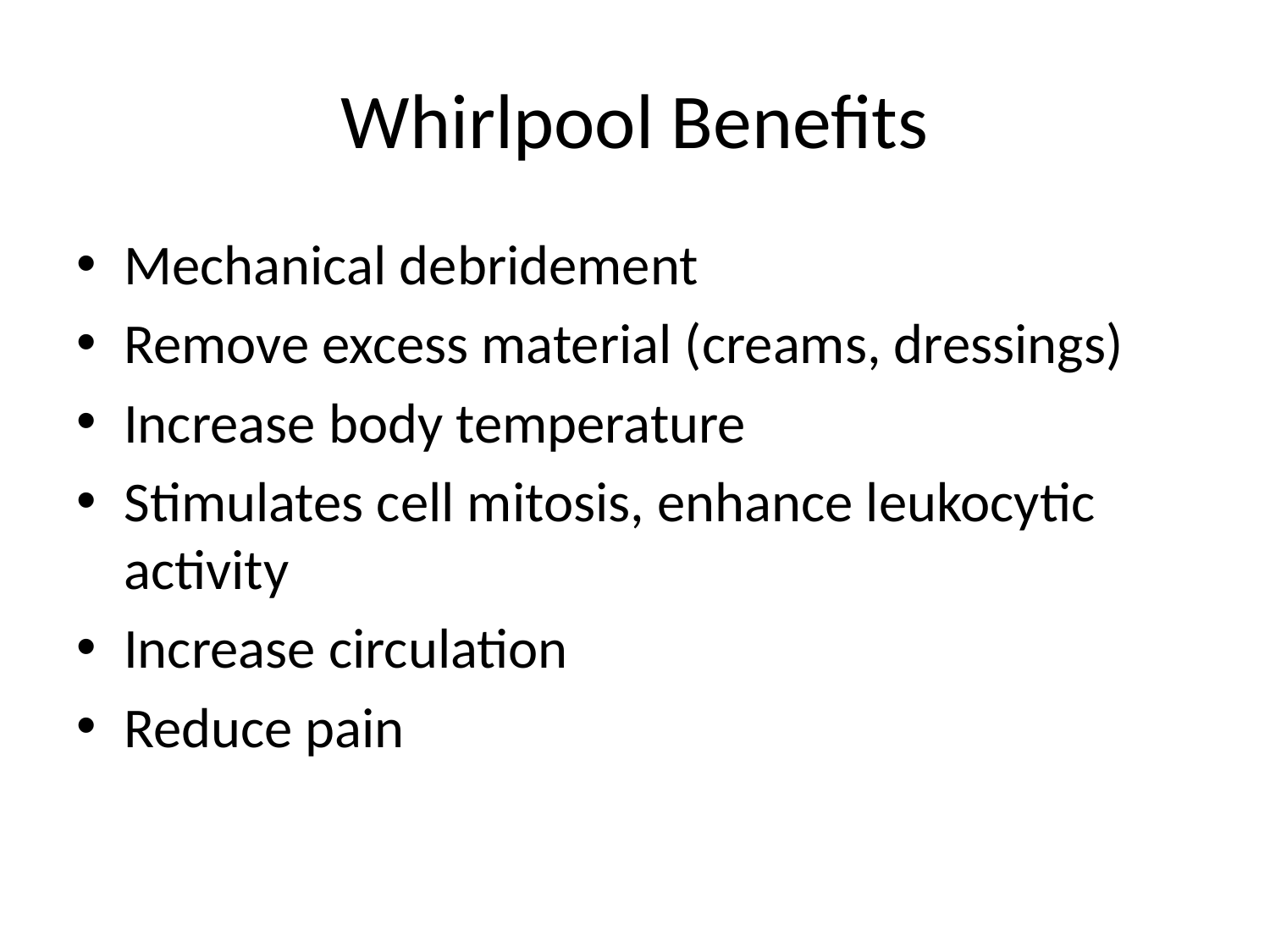

# Whirlpool Benefits
Mechanical debridement
Remove excess material (creams, dressings)
Increase body temperature
Stimulates cell mitosis, enhance leukocytic activity
Increase circulation
Reduce pain